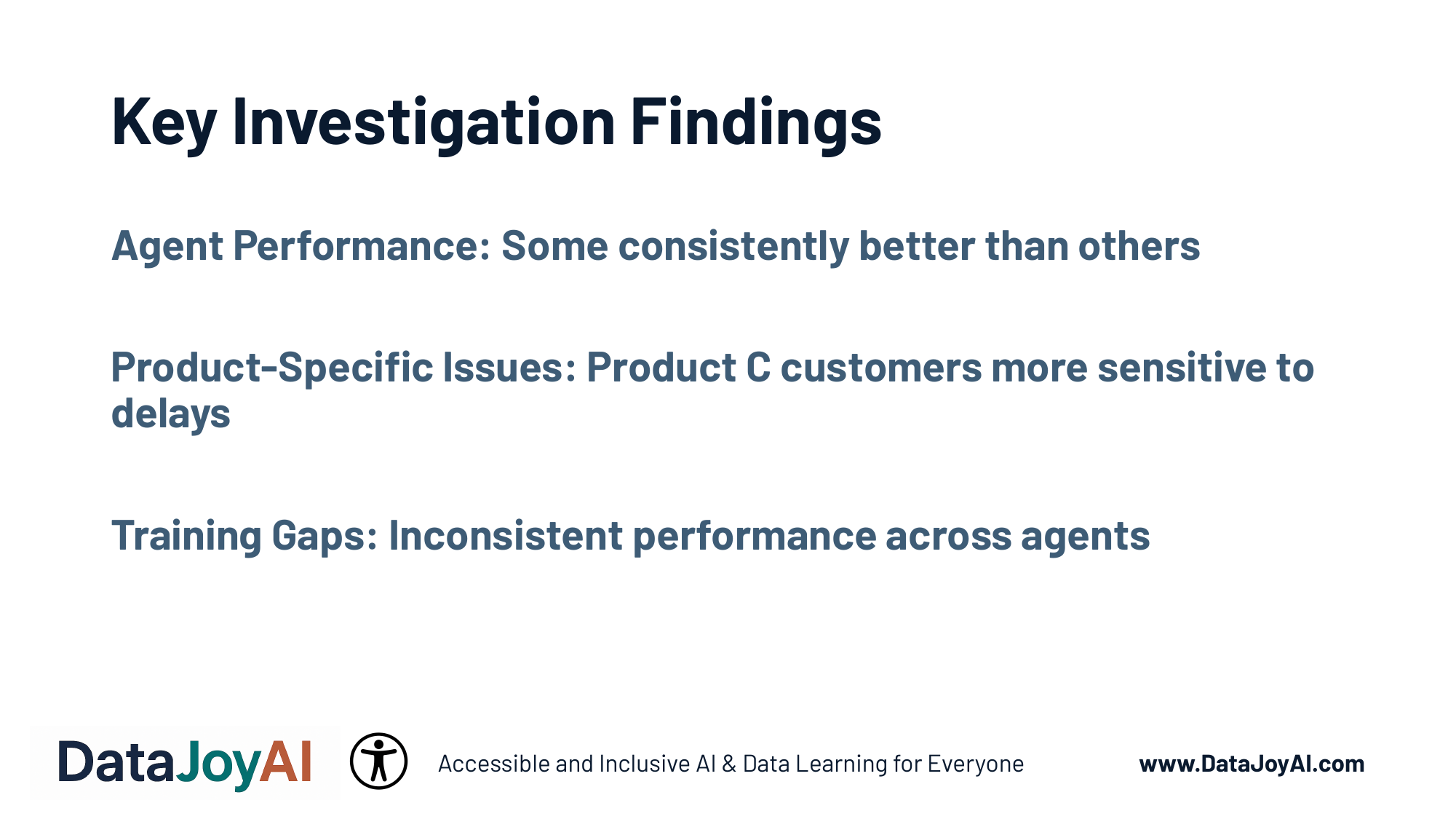

# Key Investigation Findings
Agent Performance: Some consistently better than others

Product-Specific Issues: Product C customers more sensitive to delays

Training Gaps: Inconsistent performance across agents